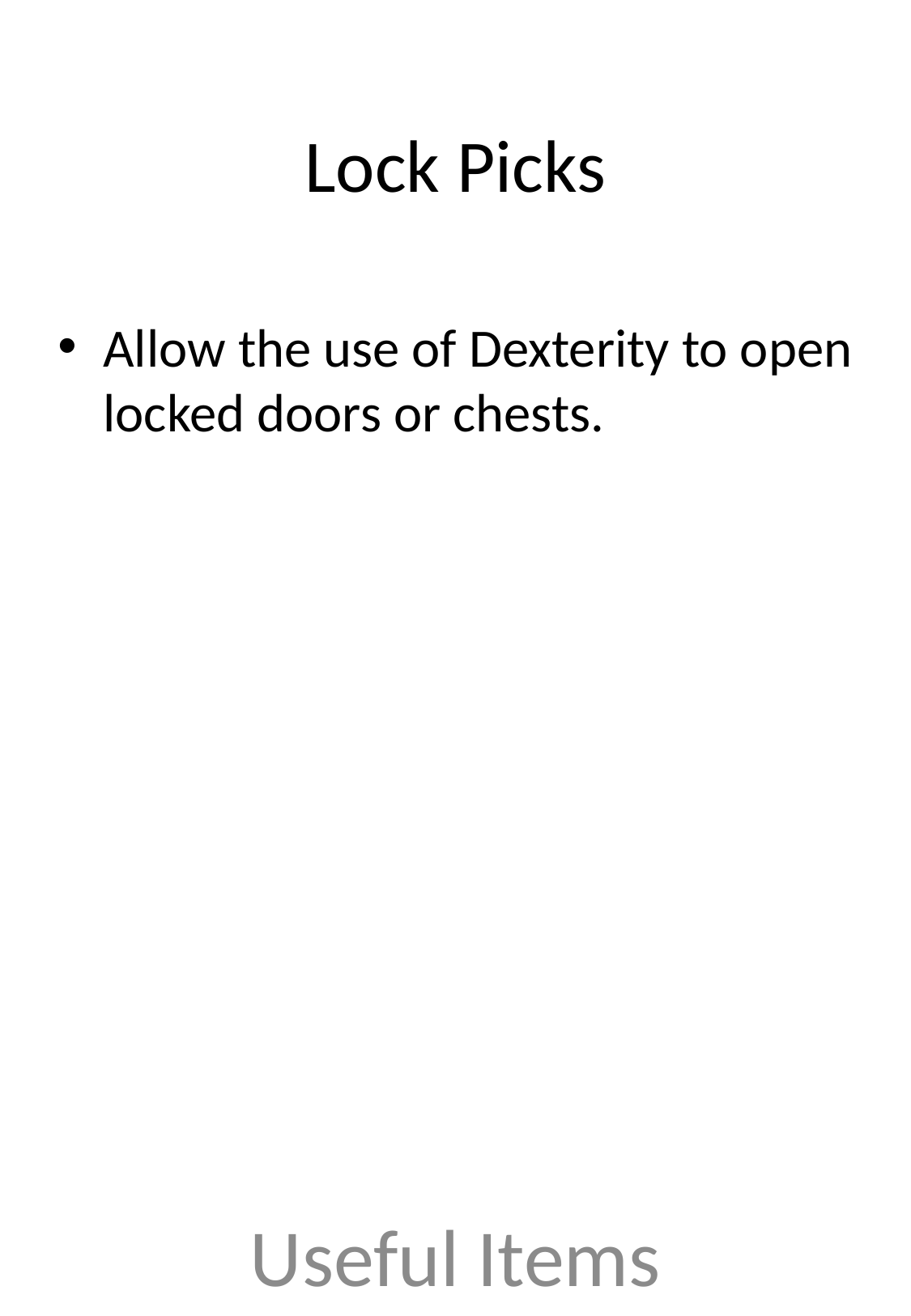

# Lock Picks
Allow the use of Dexterity to open locked doors or chests.
Useful Items